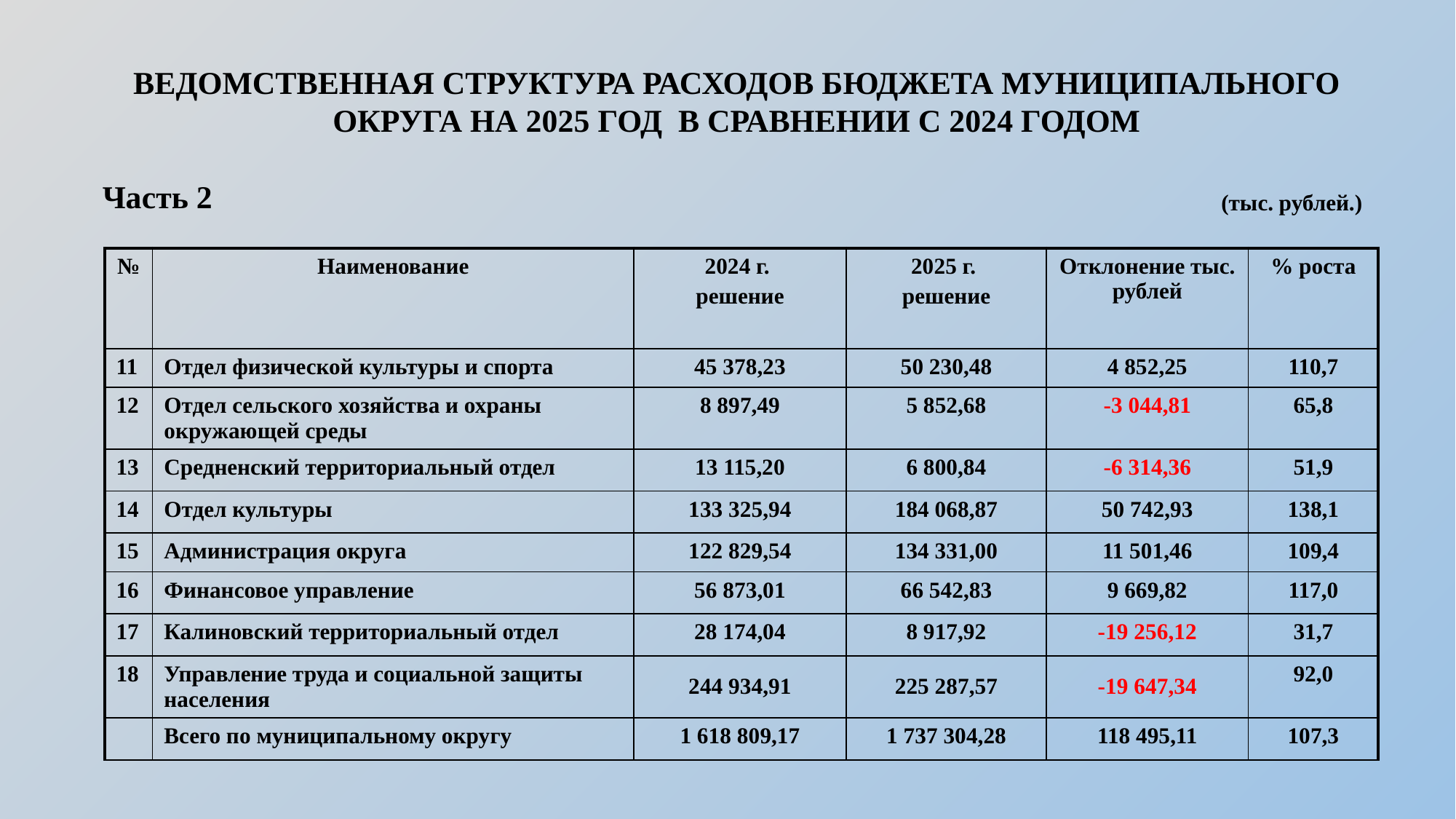

ВЕДОМСТВЕННАЯ СТРУКТУРА РАСХОДОВ БЮДЖЕТА МУНИЦИПАЛЬНОГО ОКРУГА НА 2025 ГОД  В СРАВНЕНИИ С 2024 ГОДОМ

Часть 2
(тыс. рублей.)
| № | Наименование | 2024 г. решение | 2025 г. решение | Отклонение тыс. рублей | % роста |
| --- | --- | --- | --- | --- | --- |
| 11 | Отдел физической культуры и спорта | 45 378,23 | 50 230,48 | 4 852,25 | 110,7 |
| 12 | Отдел сельского хозяйства и охраны окружающей среды | 8 897,49 | 5 852,68 | -3 044,81 | 65,8 |
| 13 | Средненский территориальный отдел | 13 115,20 | 6 800,84 | -6 314,36 | 51,9 |
| 14 | Отдел культуры | 133 325,94 | 184 068,87 | 50 742,93 | 138,1 |
| 15 | Администрация округа | 122 829,54 | 134 331,00 | 11 501,46 | 109,4 |
| 16 | Финансовое управление | 56 873,01 | 66 542,83 | 9 669,82 | 117,0 |
| 17 | Калиновский территориальный отдел | 28 174,04 | 8 917,92 | -19 256,12 | 31,7 |
| 18 | Управление труда и социальной защиты населения | 244 934,91 | 225 287,57 | -19 647,34 | 92,0 |
|  | Всего по муниципальному округу | 1 618 809,17 | 1 737 304,28 | 118 495,11 | 107,3 |